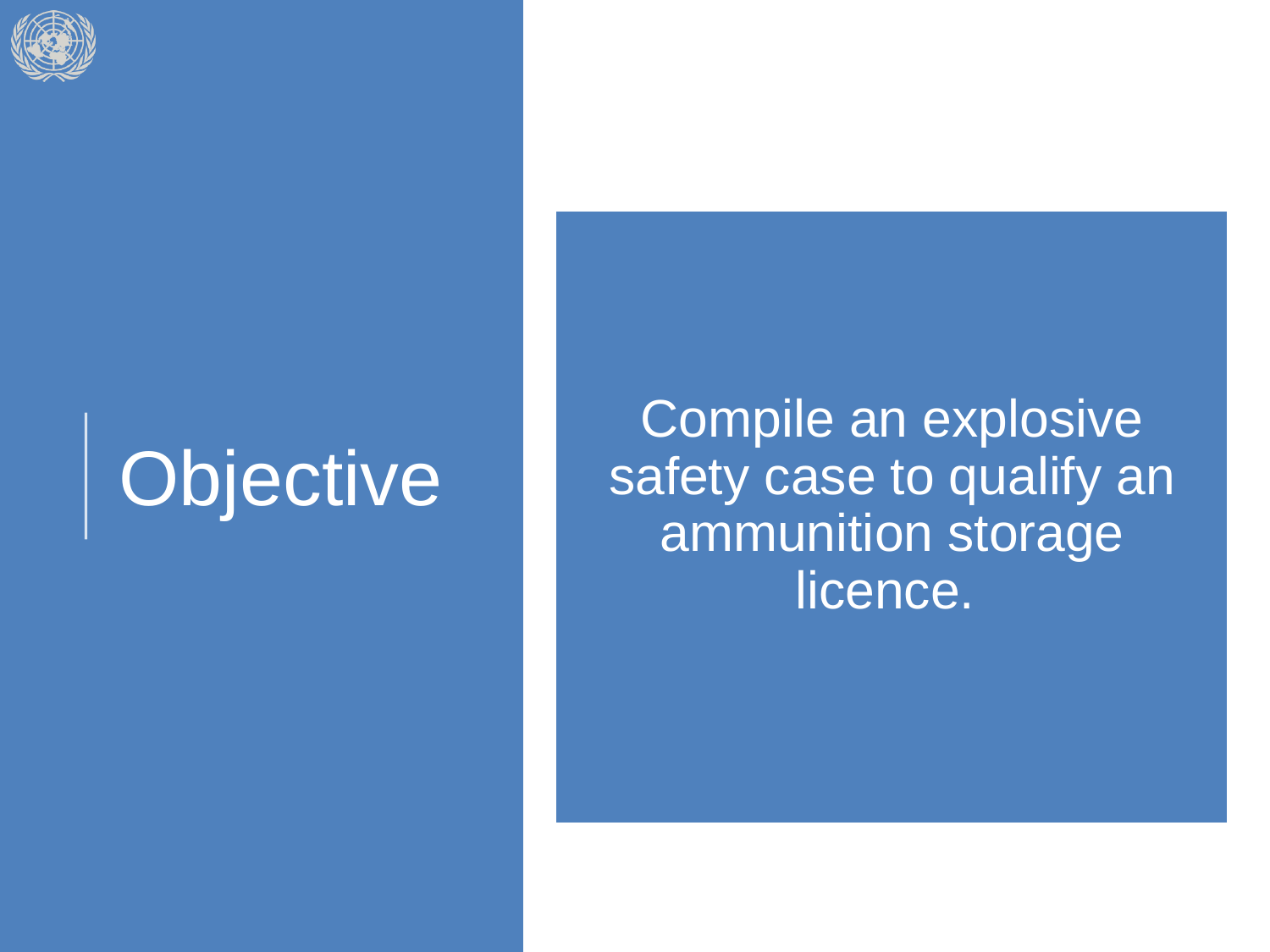

# Objective

Compile an explosive safety case to qualify an ammunition storage licence.